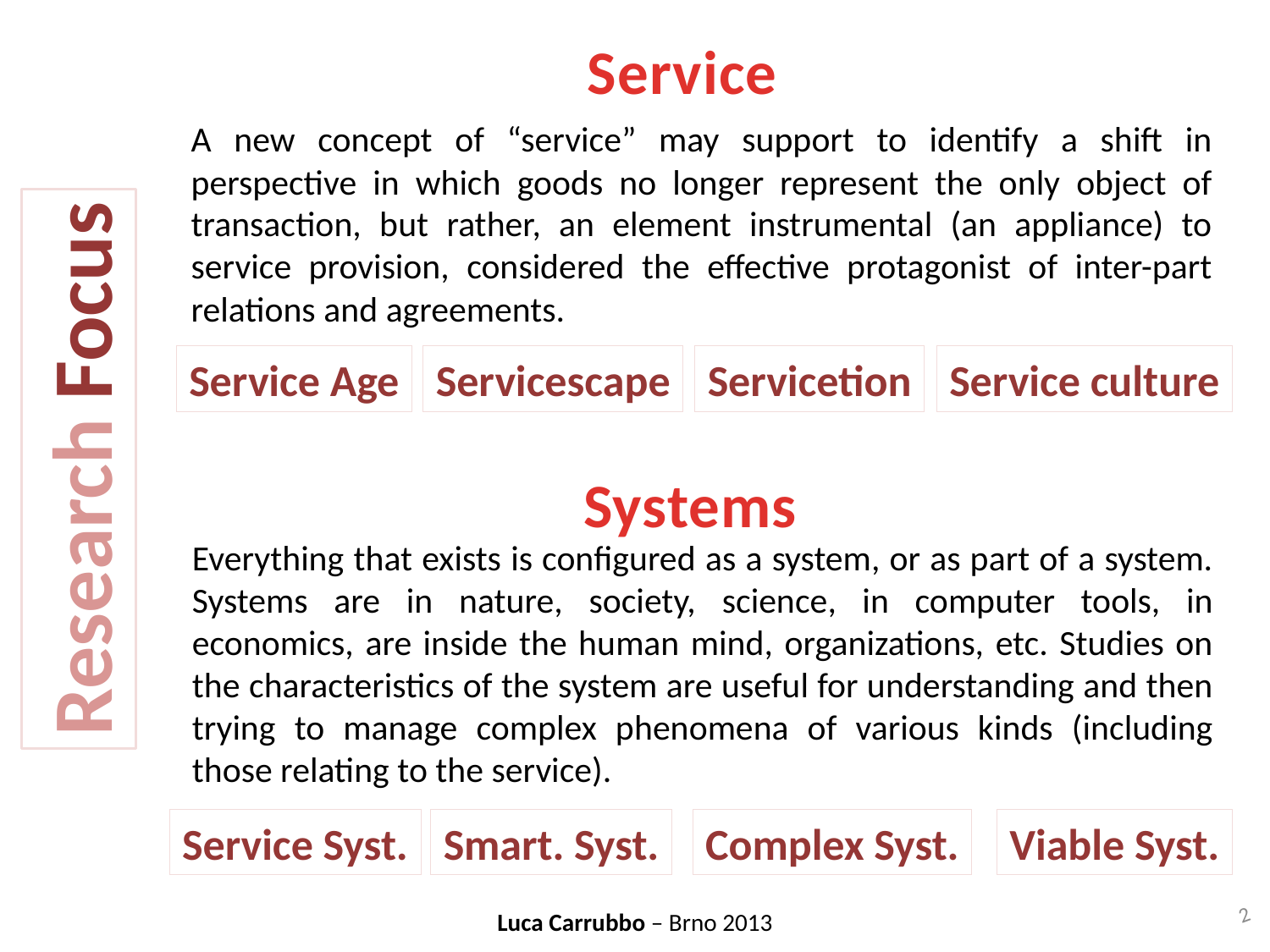

Service
A new concept of “service” may support to identify a shift in perspective in which goods no longer represent the only object of transaction, but rather, an element instrumental (an appliance) to service provision, considered the effective protagonist of inter-part relations and agreements.
Service Age
Servicescape
Servicetion
Service culture
Research Focus
Systems
Everything that exists is configured as a system, or as part of a system. Systems are in nature, society, science, in computer tools, in economics, are inside the human mind, organizations, etc. Studies on the characteristics of the system are useful for understanding and then trying to manage complex phenomena of various kinds (including those relating to the service).
Service Syst.
Smart. Syst.
Complex Syst.
Viable Syst.
2